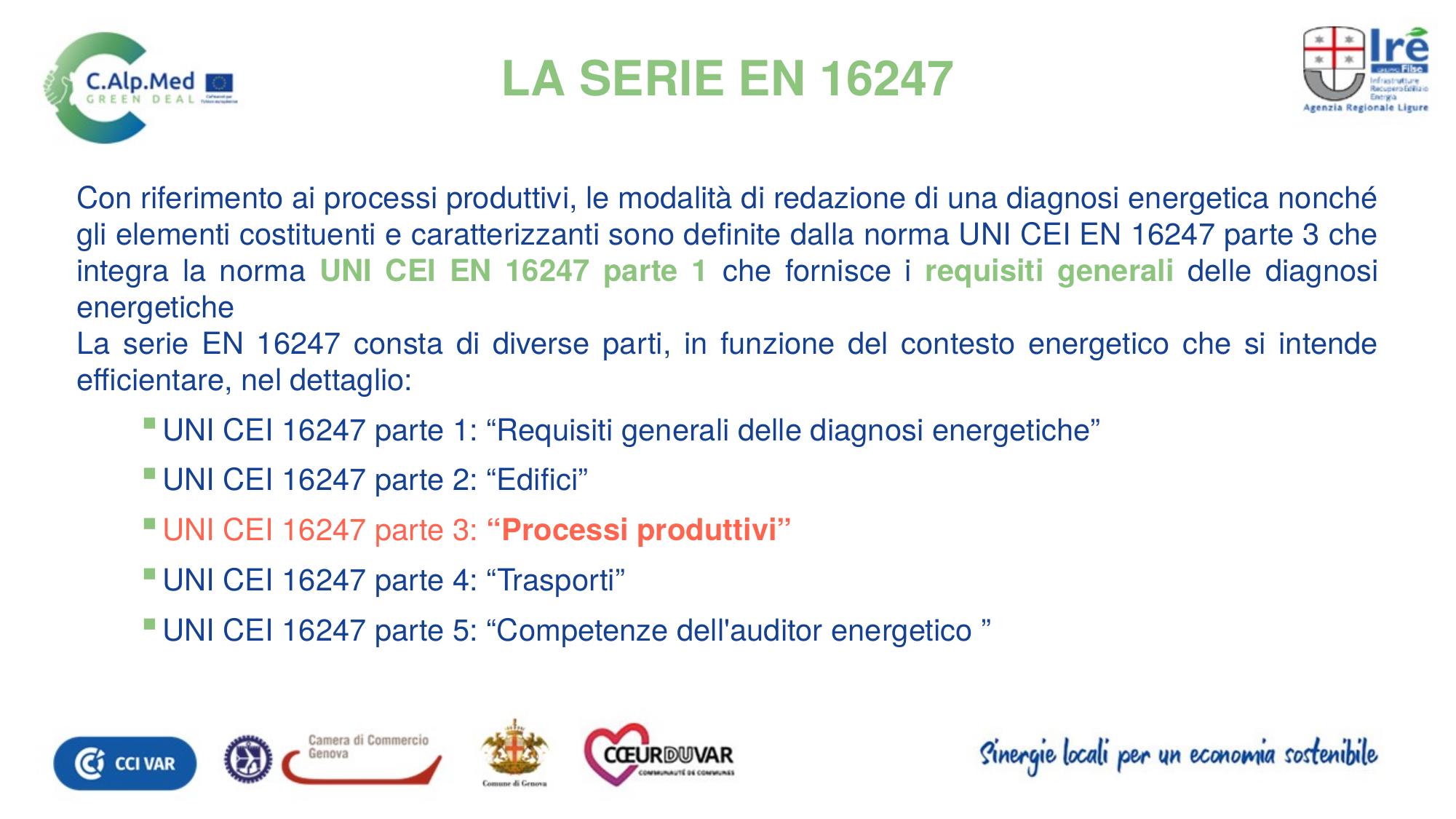

La serie en 16247
Con riferimento ai processi produttivi, le modalità di redazione di una diagnosi energetica nonché gli elementi costituenti e caratterizzanti sono definite dalla norma UNI CEI EN 16247 parte 3 che integra la norma UNI CEI EN 16247 parte 1 che fornisce i requisiti generali delle diagnosi energetiche
La serie EN 16247 consta di diverse parti, in funzione del contesto energetico che si intende efficientare, nel dettaglio:
UNI CEI 16247 parte 1: “Requisiti generali delle diagnosi energetiche”
UNI CEI 16247 parte 2: “Edifici”
UNI CEI 16247 parte 3: “Processi produttivi”
UNI CEI 16247 parte 4: “Trasporti”
UNI CEI 16247 parte 5: “Competenze dell'auditor energetico ”
4